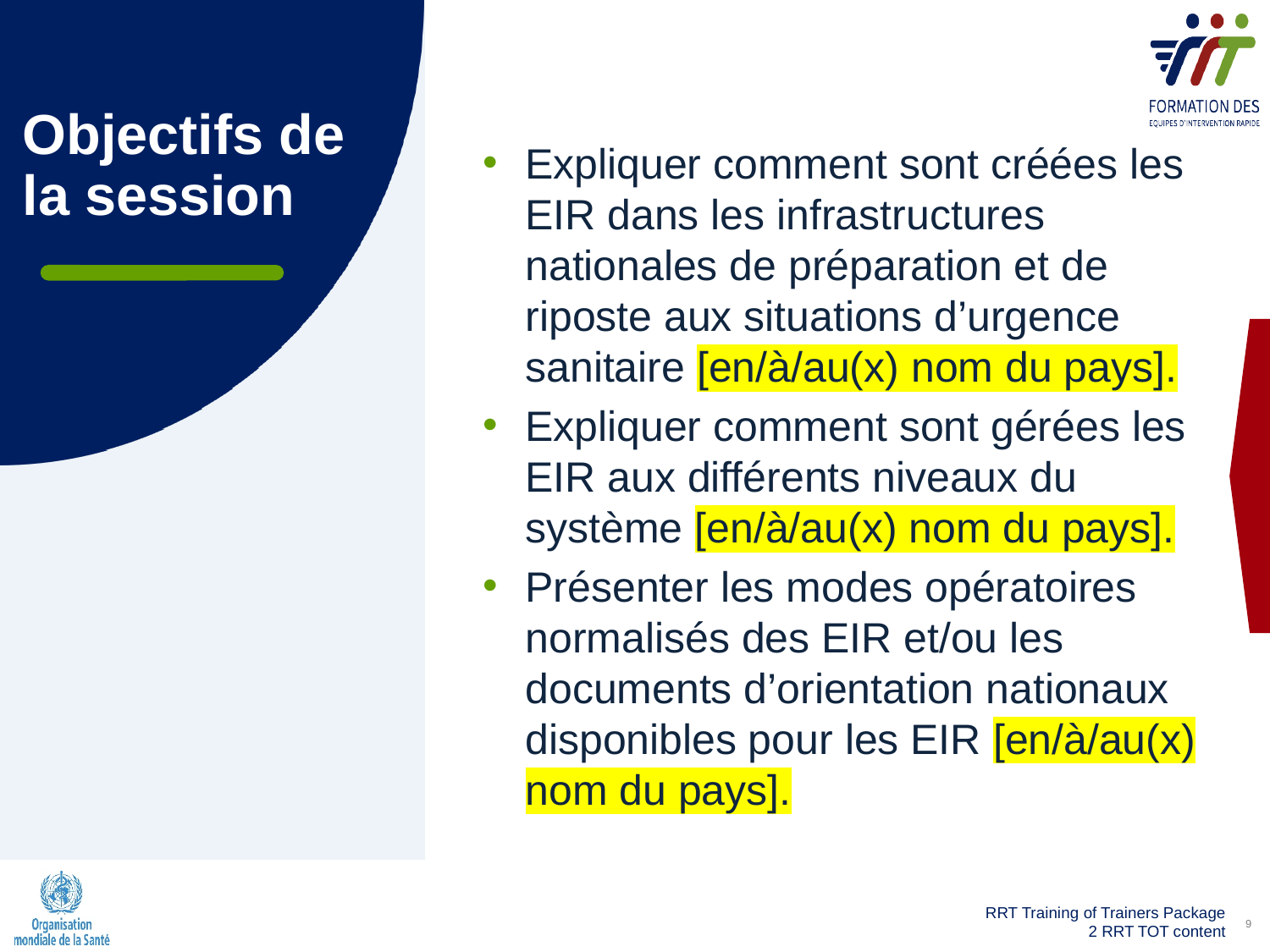

Objectifs de la session
Expliquer comment sont créées les EIR dans les infrastructures nationales de préparation et de riposte aux situations d’urgence sanitaire [en/à/au(x) nom du pays].
Expliquer comment sont gérées les EIR aux différents niveaux du système [en/à/au(x) nom du pays].
Présenter les modes opératoires normalisés des EIR et/ou les documents d’orientation nationaux disponibles pour les EIR [en/à/au(x) nom du pays].